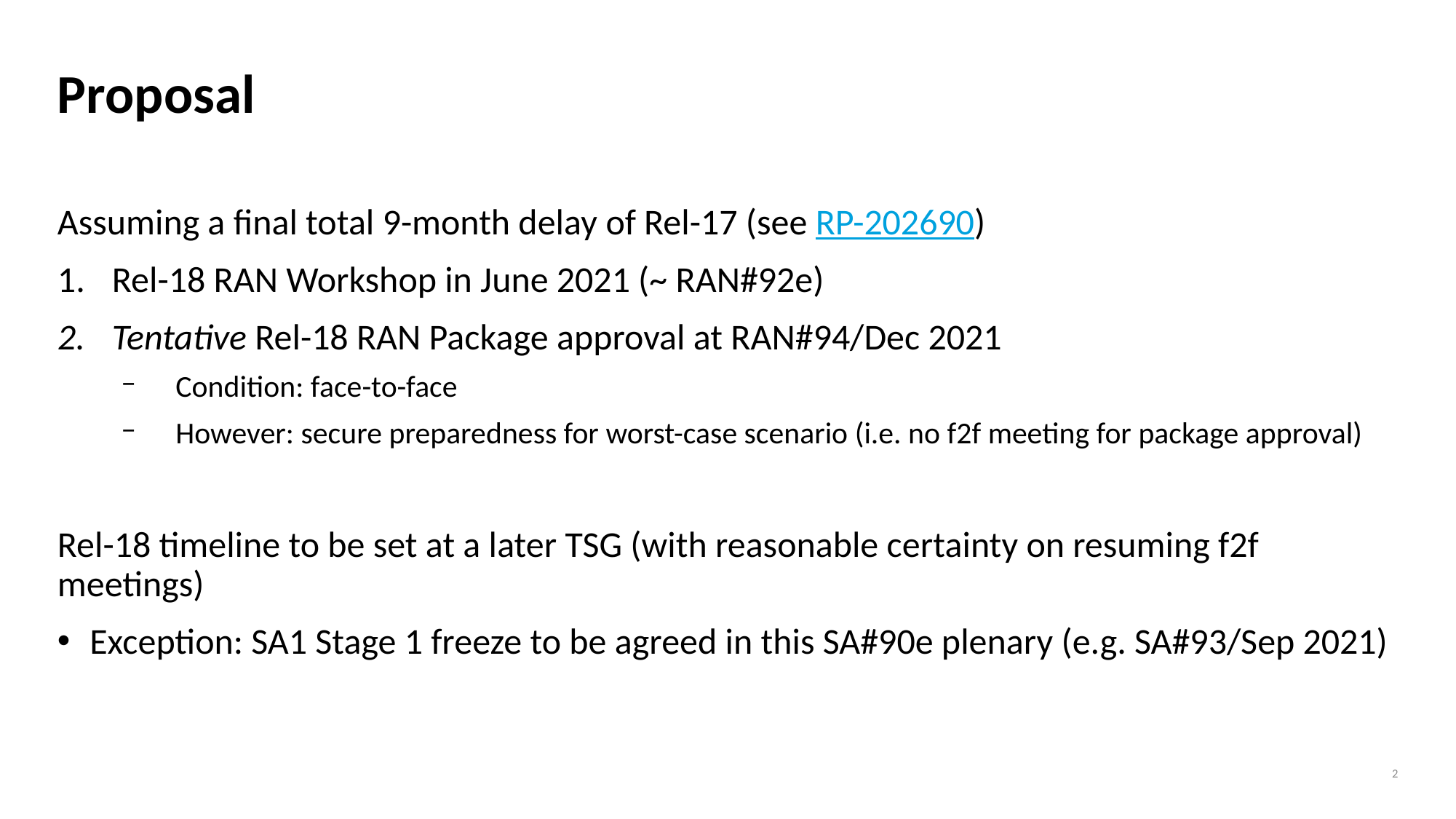

# Proposal
Assuming a final total 9-month delay of Rel-17 (see RP-202690)
Rel-18 RAN Workshop in June 2021 (~ RAN#92e)
Tentative Rel-18 RAN Package approval at RAN#94/Dec 2021
Condition: face-to-face
However: secure preparedness for worst-case scenario (i.e. no f2f meeting for package approval)

Rel-18 timeline to be set at a later TSG (with reasonable certainty on resuming f2f meetings)
Exception: SA1 Stage 1 freeze to be agreed in this SA#90e plenary (e.g. SA#93/Sep 2021)

2